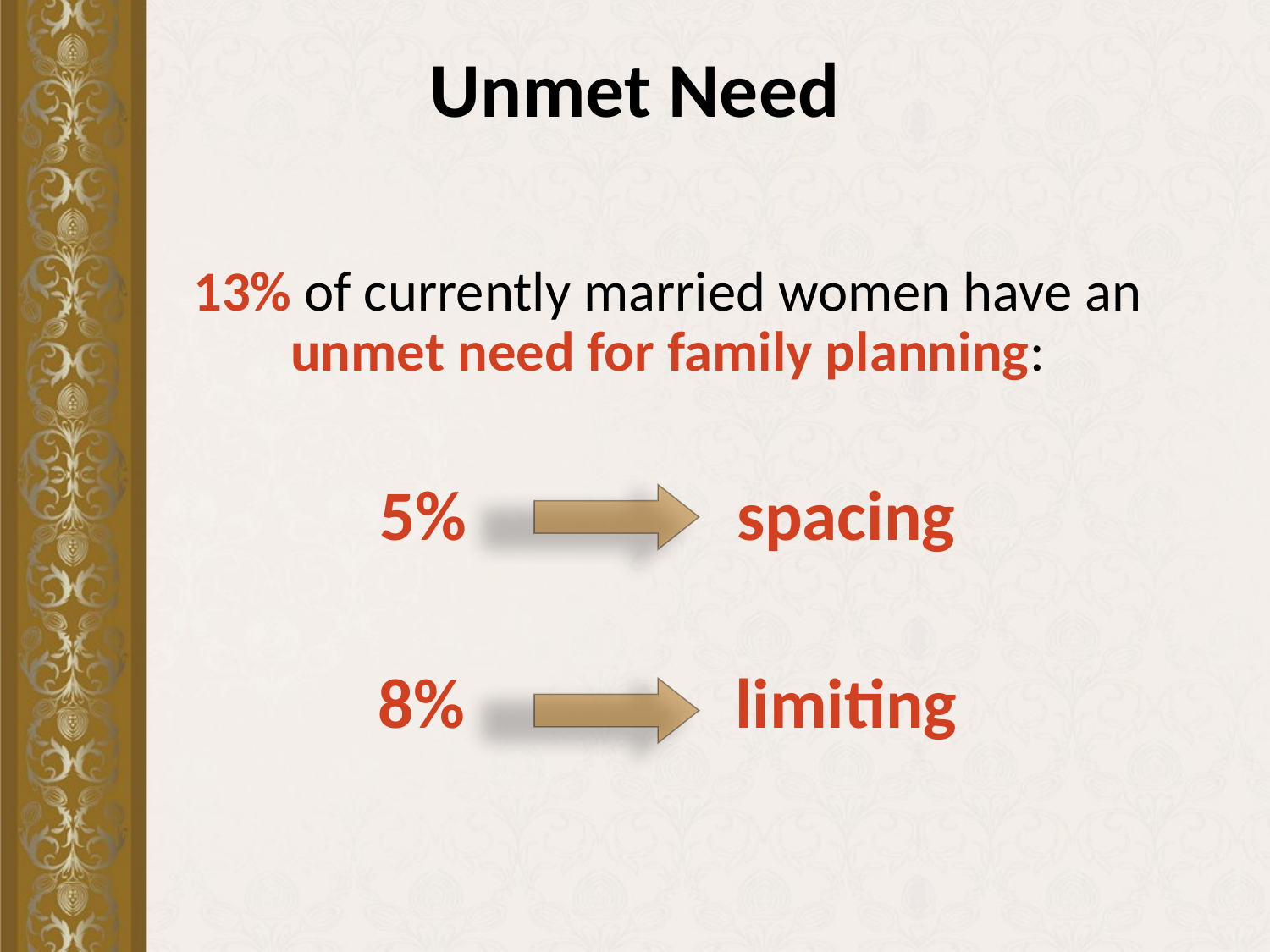

# Unmet Need
13% of currently married women have an unmet need for family planning:

5%                 spacing

8%                 limiting